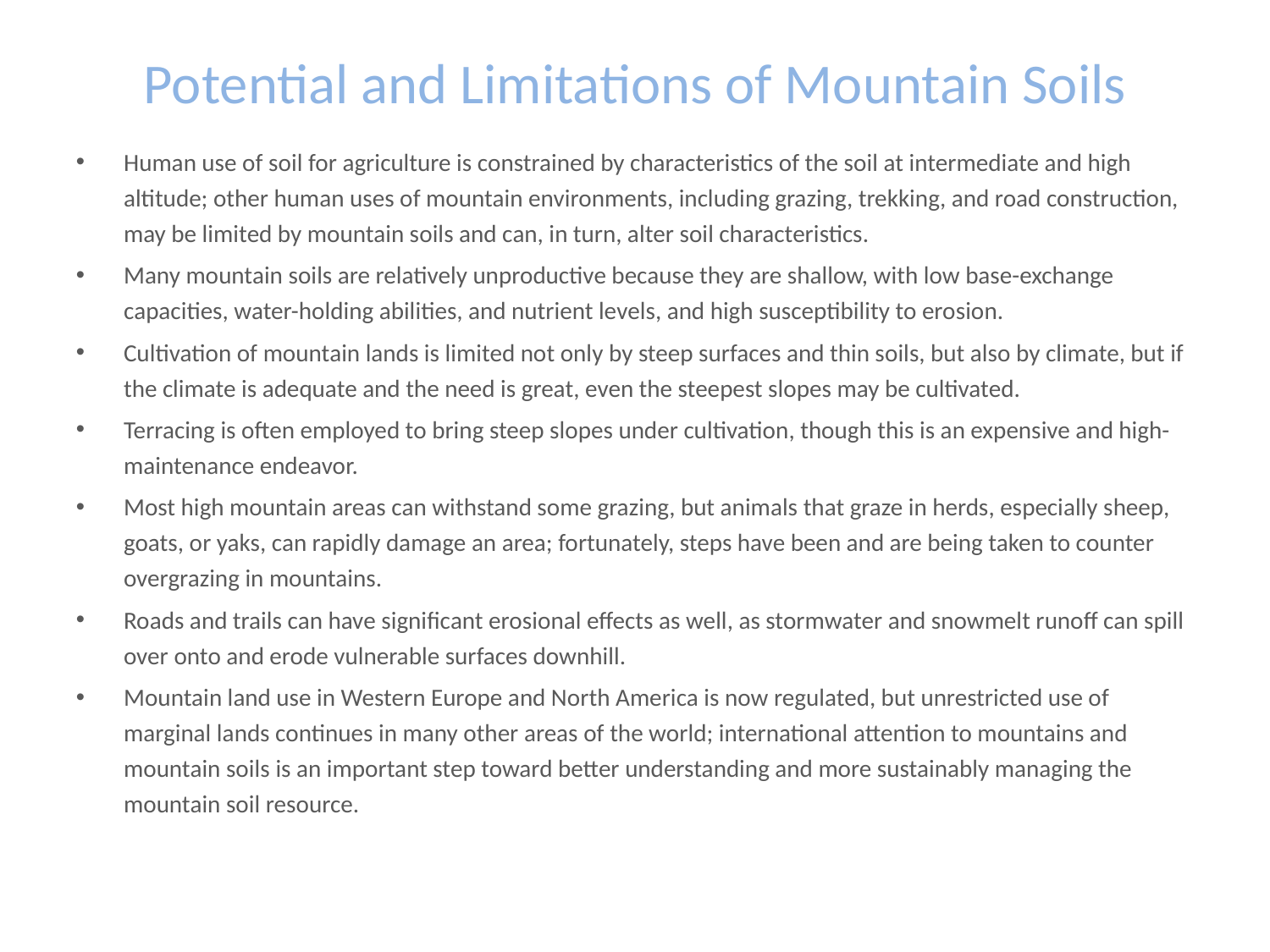

# Potential and Limitations of Mountain Soils
Human use of soil for agriculture is constrained by characteristics of the soil at intermediate and high altitude; other human uses of mountain environments, including grazing, trekking, and road construction, may be limited by mountain soils and can, in turn, alter soil characteristics.
Many mountain soils are relatively unproductive because they are shallow, with low base-exchange capacities, water-holding abilities, and nutrient levels, and high susceptibility to erosion.
Cultivation of mountain lands is limited not only by steep surfaces and thin soils, but also by climate, but if the climate is adequate and the need is great, even the steepest slopes may be cultivated.
Terracing is often employed to bring steep slopes under cultivation, though this is an expensive and high-maintenance endeavor.
Most high mountain areas can withstand some grazing, but animals that graze in herds, especially sheep, goats, or yaks, can rapidly damage an area; fortunately, steps have been and are being taken to counter overgrazing in mountains.
Roads and trails can have significant erosional effects as well, as stormwater and snowmelt runoff can spill over onto and erode vulnerable surfaces downhill.
Mountain land use in Western Europe and North America is now regulated, but unrestricted use of marginal lands continues in many other areas of the world; international attention to mountains and mountain soils is an important step toward better understanding and more sustainably managing the mountain soil resource.